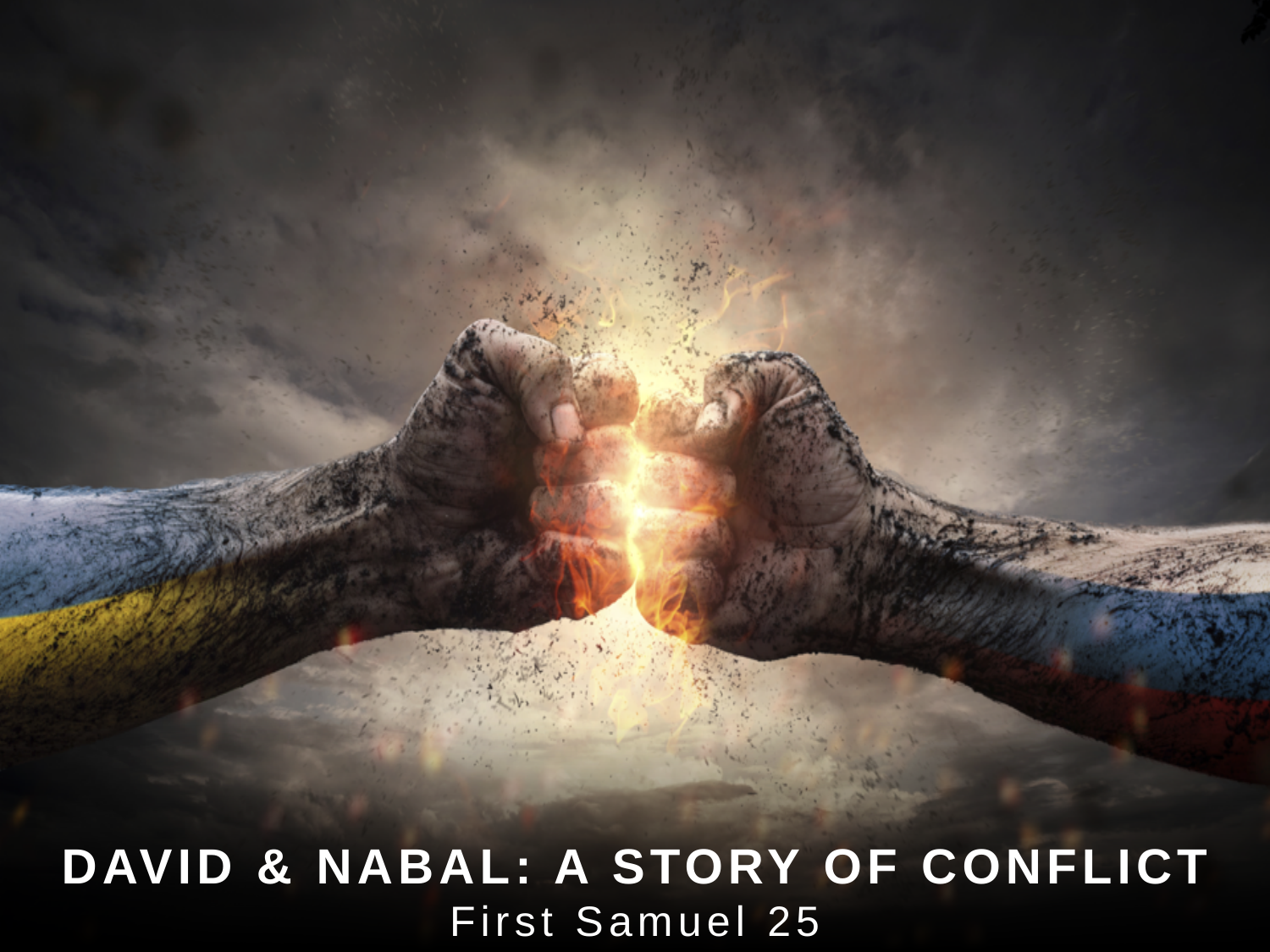

David & Nabal: A Story of Conflict
First Samuel 25